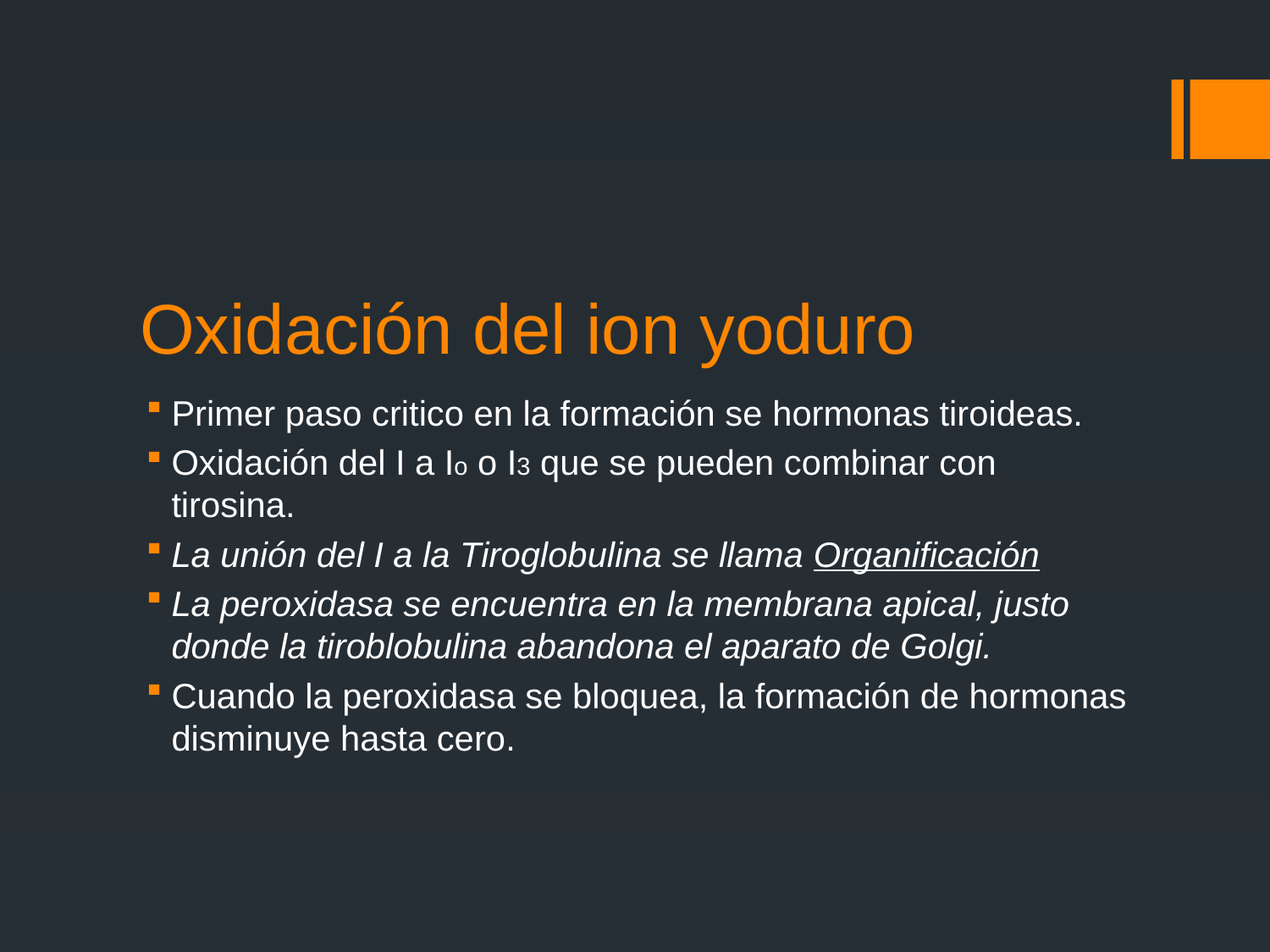

# Oxidación del ion yoduro
Primer paso critico en la formación se hormonas tiroideas.
Oxidación del I a Io o I3 que se pueden combinar con tirosina.
La unión del I a la Tiroglobulina se llama Organificación
La peroxidasa se encuentra en la membrana apical, justo donde la tiroblobulina abandona el aparato de Golgi.
Cuando la peroxidasa se bloquea, la formación de hormonas disminuye hasta cero.